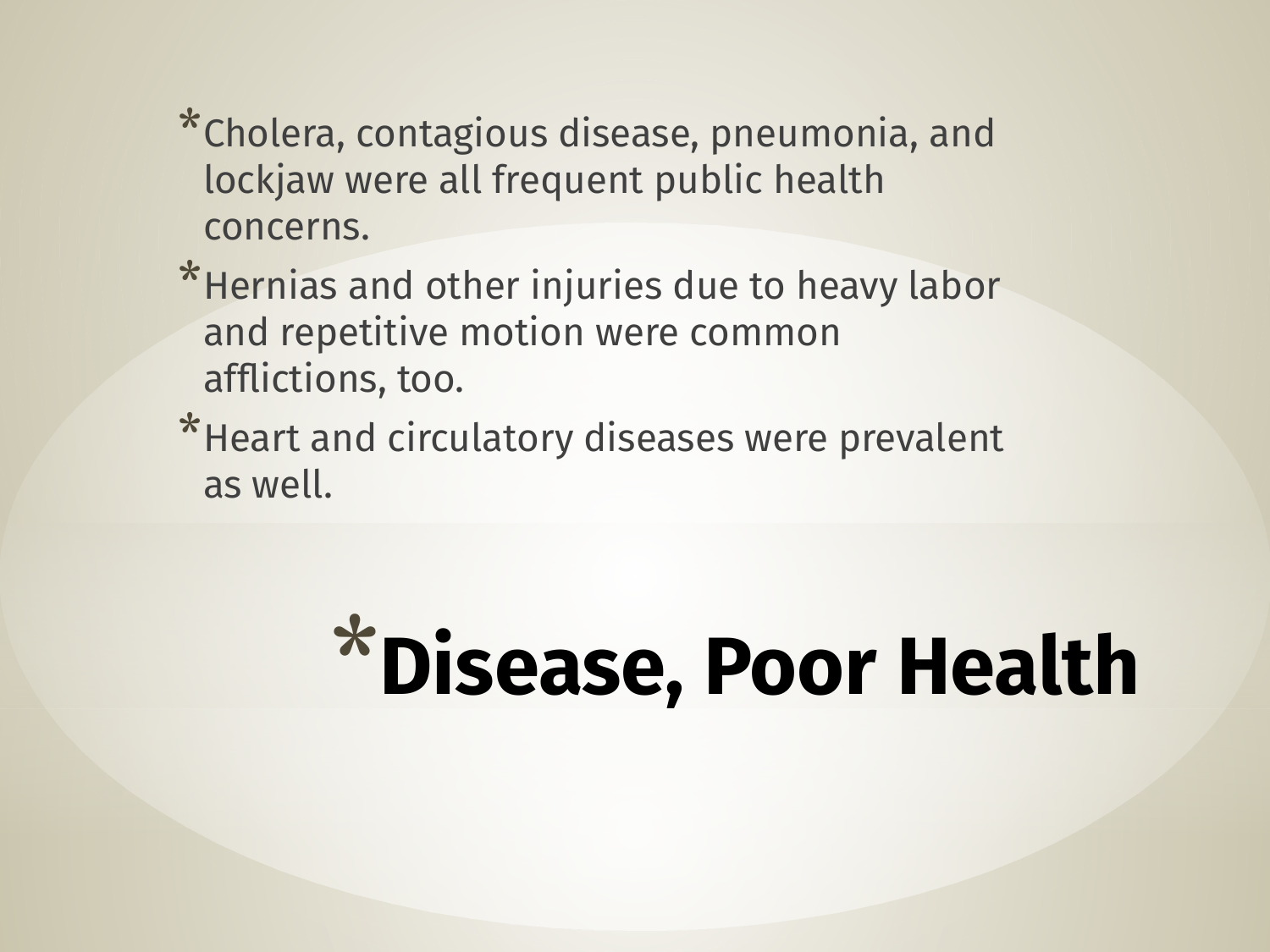

Cholera, contagious disease, pneumonia, and lockjaw were all frequent public health concerns.
Hernias and other injuries due to heavy labor and repetitive motion were common afflictions, too.
Heart and circulatory diseases were prevalent as well.
# Disease, Poor Health